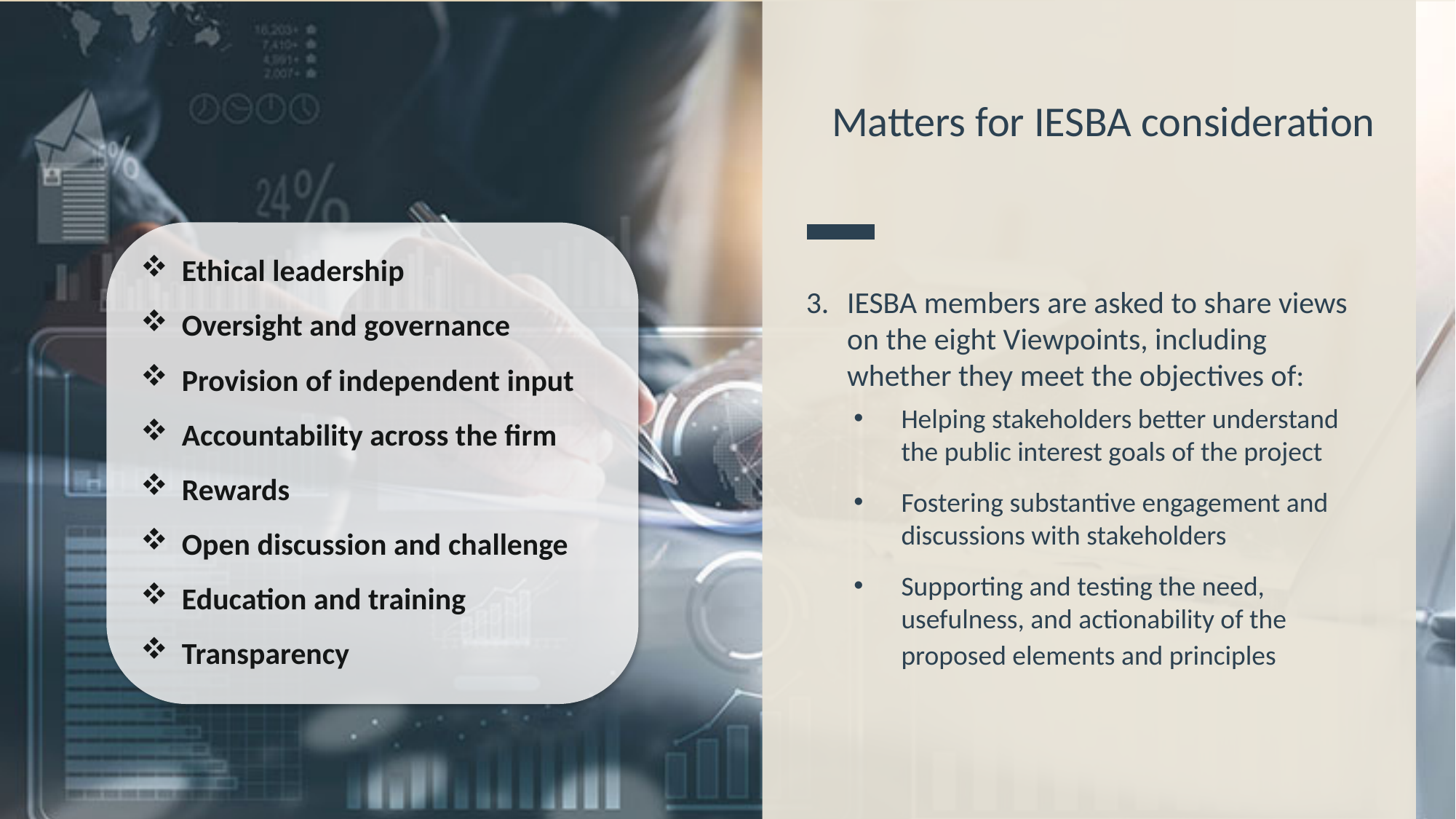

# Matters for IESBA consideration
Ethical leadership
Oversight and governance
Provision of independent input
Accountability across the firm
Rewards
Open discussion and challenge
Education and training
Transparency

IESBA members are asked to share views on the eight Viewpoints, including whether they meet the objectives of:
Helping stakeholders better understand the public interest goals of the project
Fostering substantive engagement and discussions with stakeholders
Supporting and testing the need, usefulness, and actionability of the proposed elements and principles
10